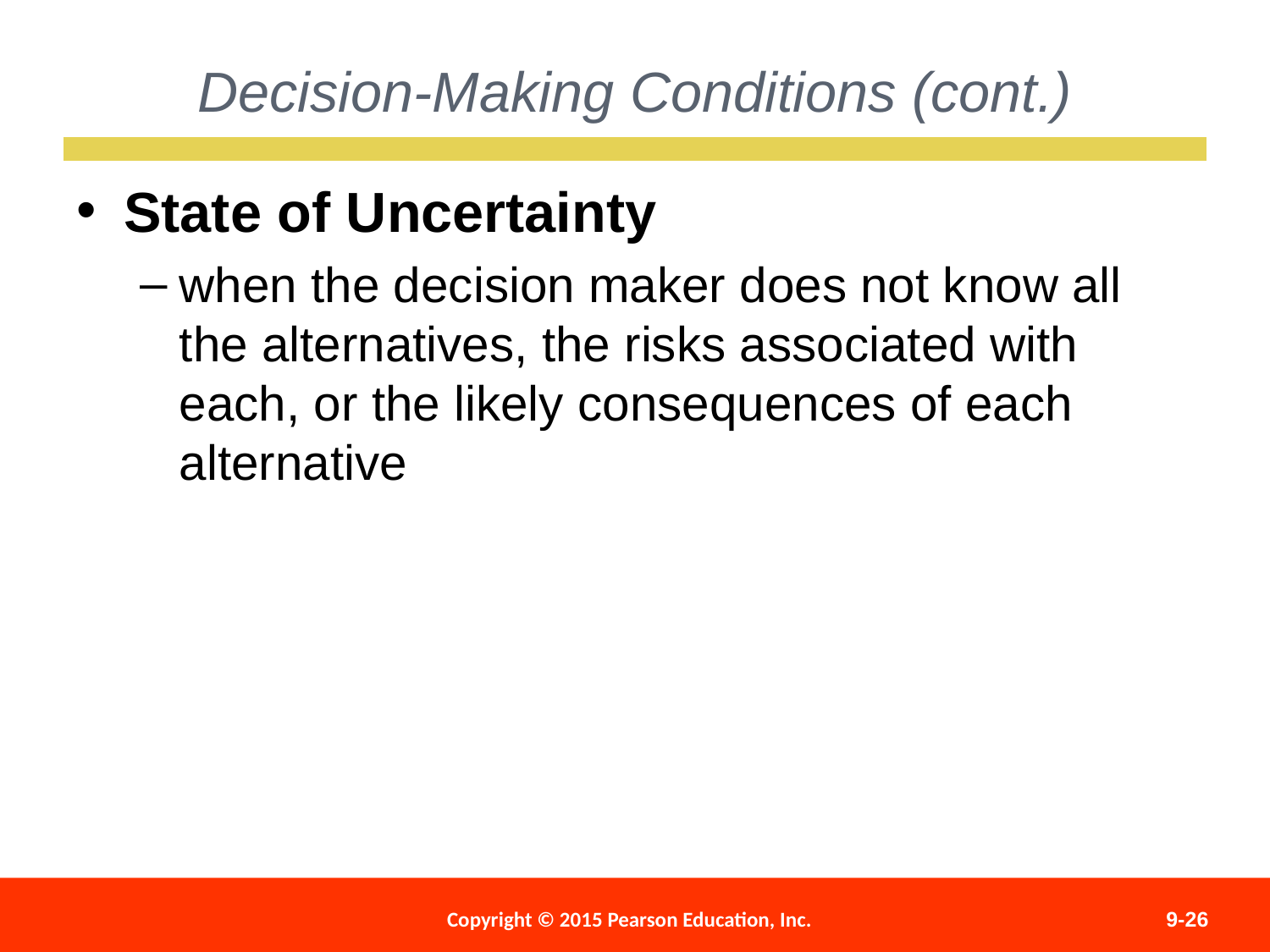

Decision-Making Conditions (cont.)
State of Uncertainty
when the decision maker does not know all the alternatives, the risks associated with each, or the likely consequences of each alternative